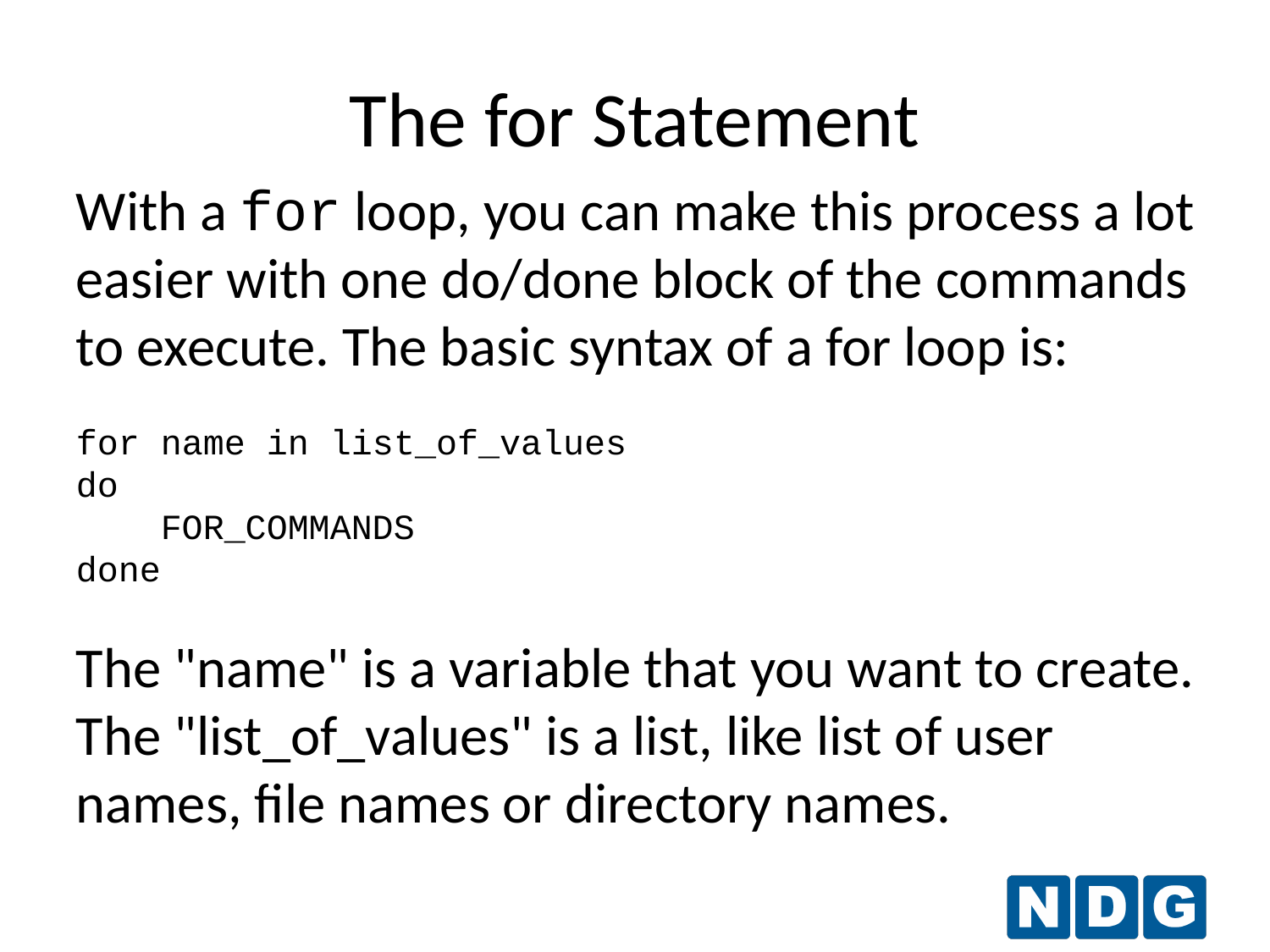

The for Statement
With a for loop, you can make this process a lot easier with one do/done block of the commands to execute. The basic syntax of a for loop is:

for name in list_of_values
do
    FOR_COMMANDS
done

The "name" is a variable that you want to create.  The "list_of_values" is a list, like list of user names, file names or directory names.